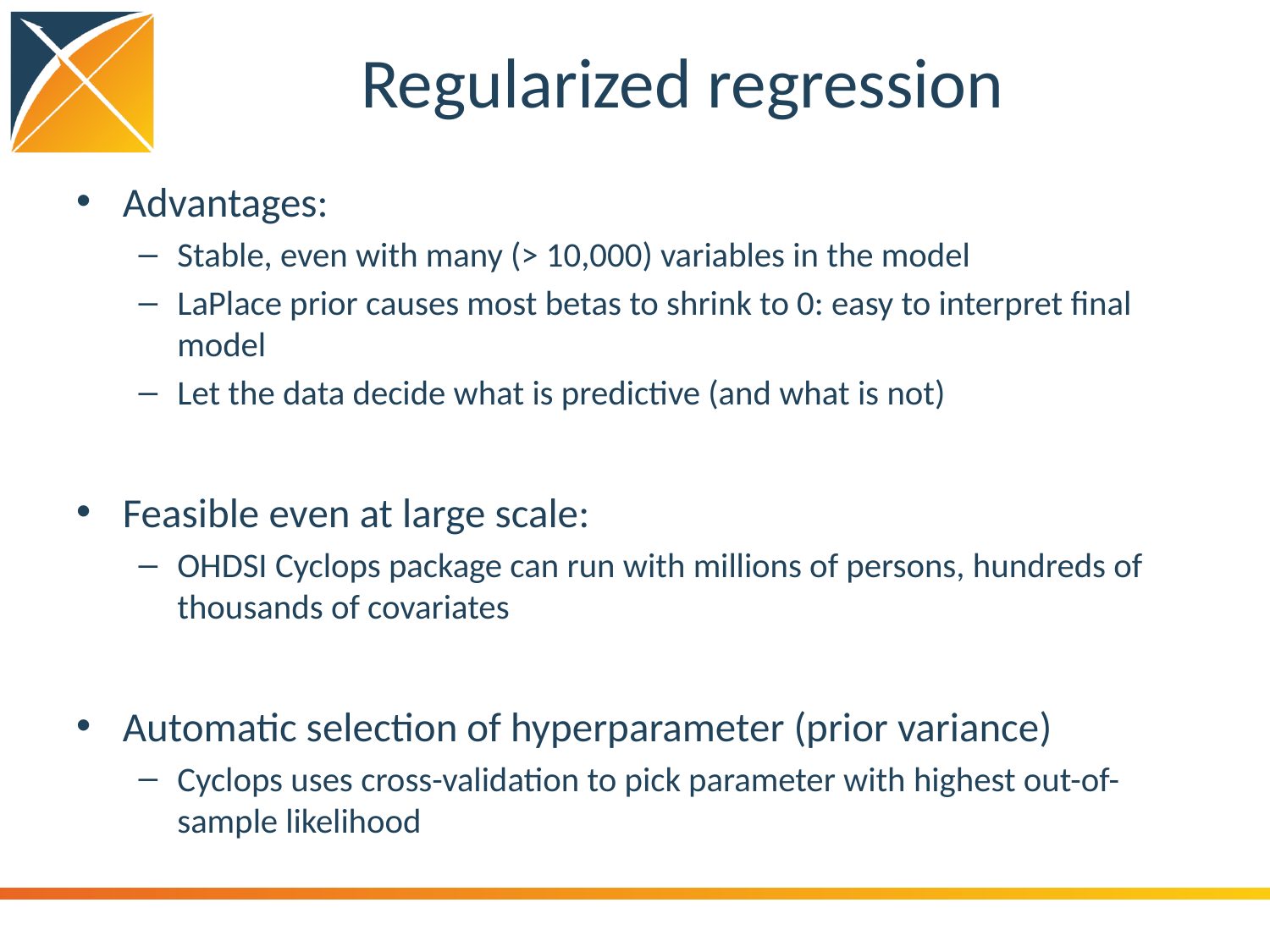

# Regularized regression
Advantages:
Stable, even with many (> 10,000) variables in the model
LaPlace prior causes most betas to shrink to 0: easy to interpret final model
Let the data decide what is predictive (and what is not)

Feasible even at large scale:
OHDSI Cyclops package can run with millions of persons, hundreds of thousands of covariates

Automatic selection of hyperparameter (prior variance)
Cyclops uses cross-validation to pick parameter with highest out-of-sample likelihood